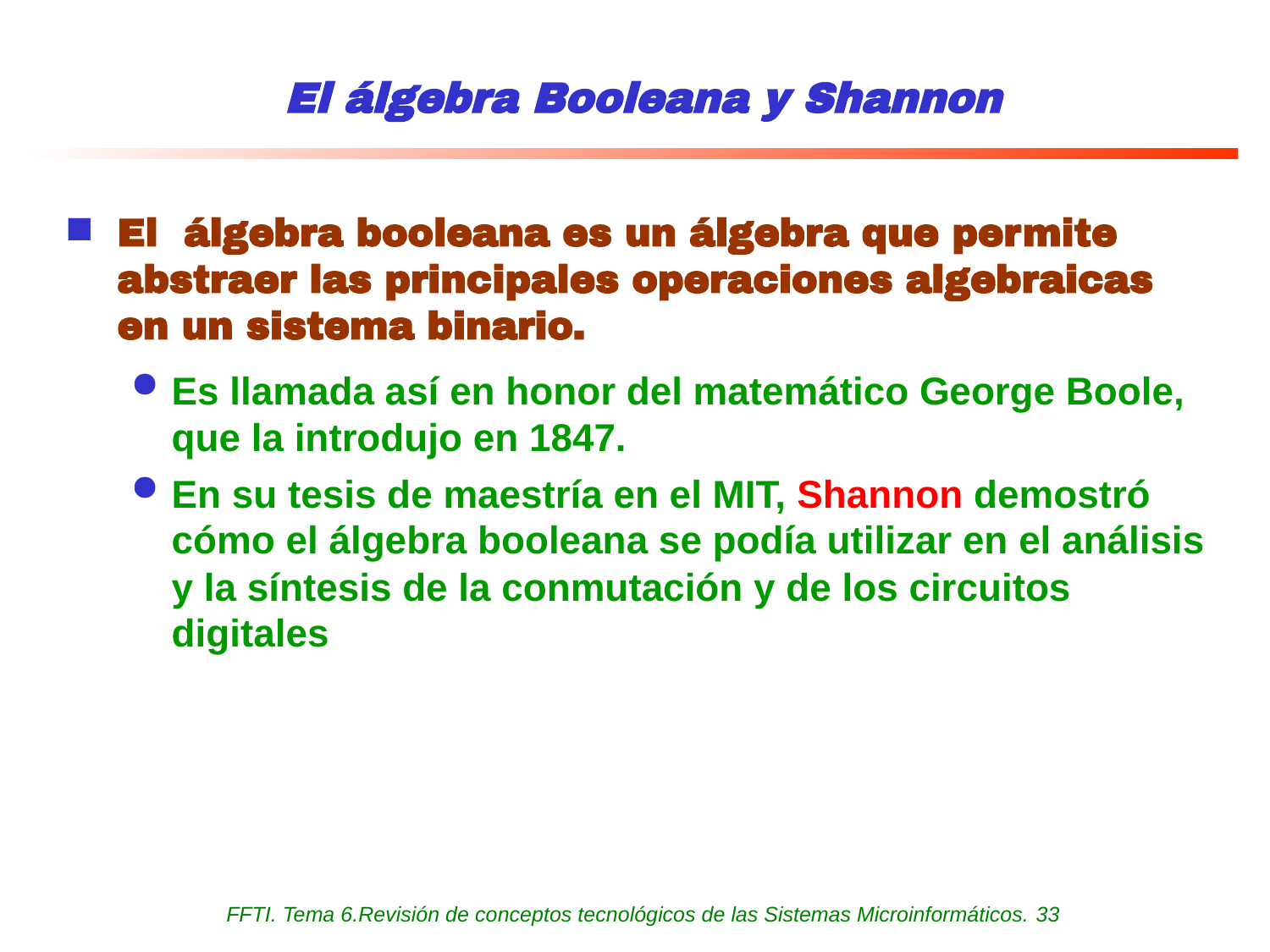

# El álgebra Booleana y Shannon
El  álgebra booleana es un álgebra que permite abstraer las principales operaciones algebraicas en un sistema binario.
Es llamada así en honor del matemático George Boole, que la introdujo en 1847.
En su tesis de maestría en el MIT, Shannon demostró cómo el álgebra booleana se podía utilizar en el análisis y la síntesis de la conmutación y de los circuitos digitales

FFTI. Tema 6.Revisión de conceptos tecnológicos de las Sistemas Microinformáticos. 33